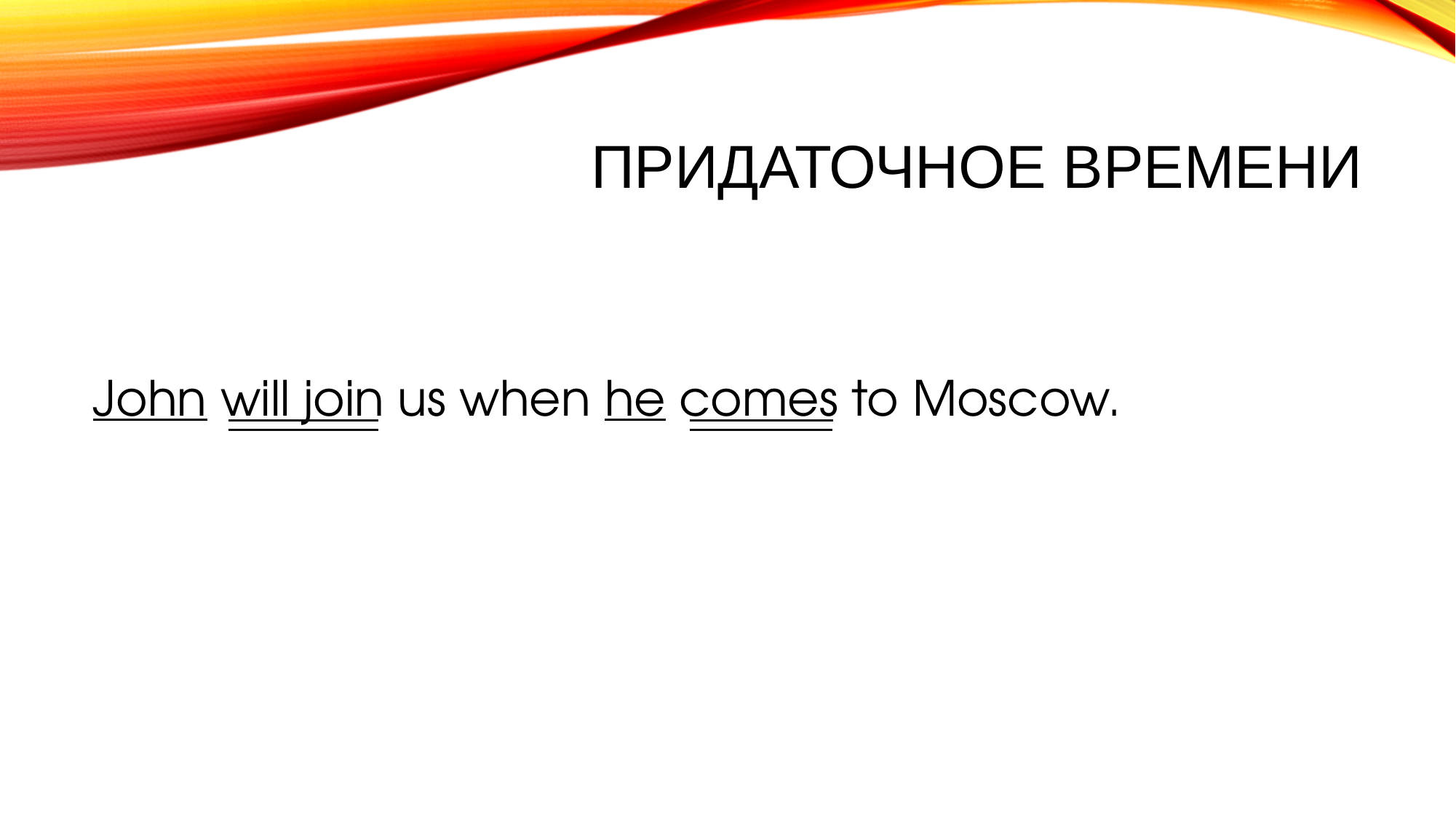

# Придаточное времени

John will join us when he comes to Moscow.